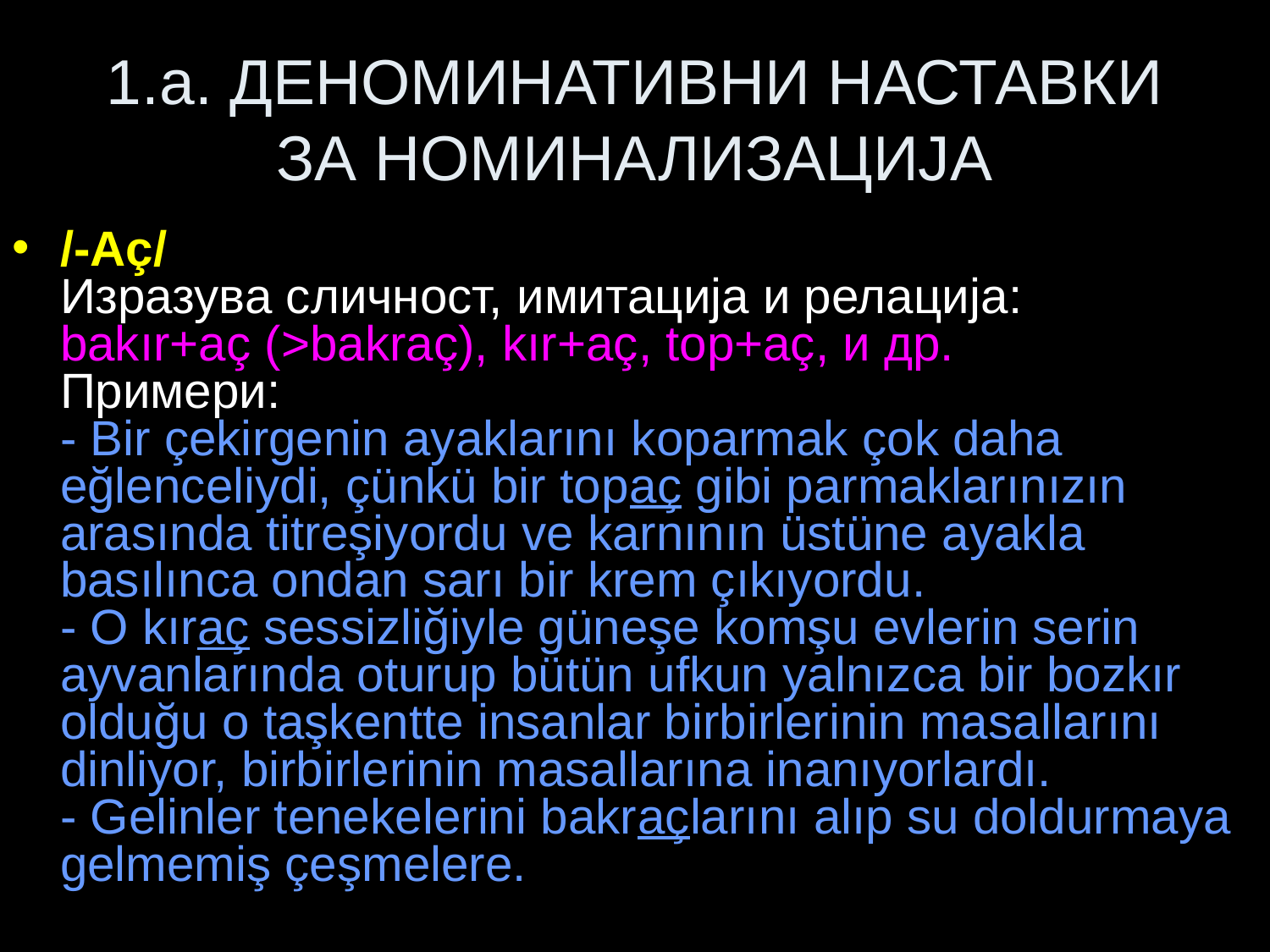

# 1.a. ДЕНОМИНАТИВНИ НАСТАВКИ ЗА НОМИНАЛИЗАЦИЈА
/-Аç/
Изразува сличност, имитација и релација:
bakır+aç (>bakraç), kır+aç, top+aç, и др.
Примери:
- Bir çekirgenin ayaklarını koparmak çok daha eğlenceliydi, çünkü bir topaç gibi parmaklarınızın arasında titreşiyordu ve karnının üstüne ayakla basılınca ondan sarı bir krem çıkıyordu.
- O kıraç sessizliğiyle güneşe komşu evlerin serin ayvanlarında oturup bütün ufkun yalnızca bir bozkır olduğu o taşkentte insanlar birbirlerinin masallarını dinliyor, birbirlerinin masallarına inanıyorlardı.
- Gelinler tenekelerini bakraçlarını alıp su doldurmaya gelmemiş çeşmelere.